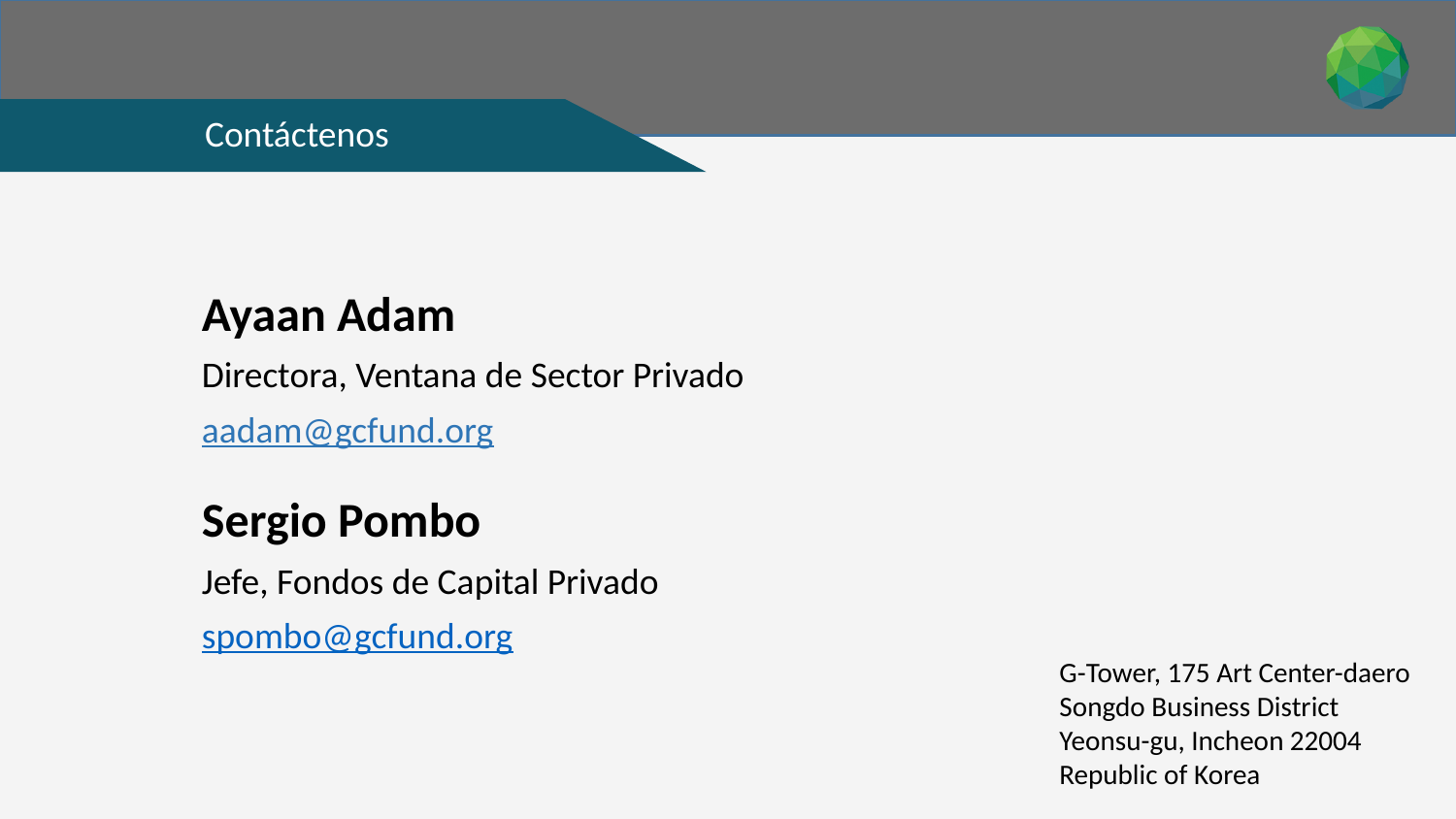

# Contáctenos
Ayaan Adam
Directora, Ventana de Sector Privado
aadam@gcfund.org
Sergio Pombo
Jefe, Fondos de Capital Privado
spombo@gcfund.org
G-Tower, 175 Art Center-daero
Songdo Business District
Yeonsu-gu, Incheon 22004
Republic of Korea